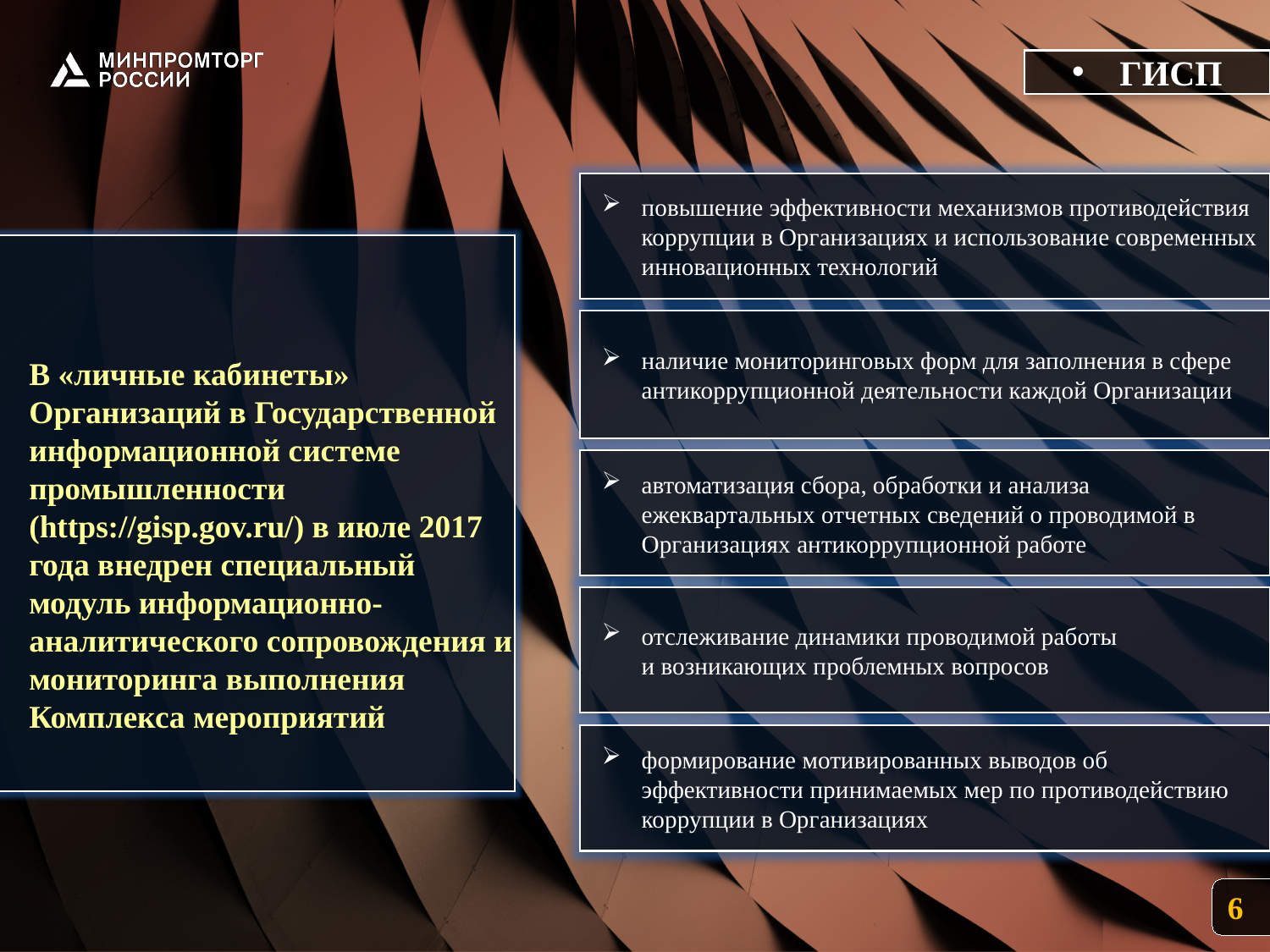

ГИСП
повышение эффективности механизмов противодействия коррупции в Организациях и использование современных инновационных технологий

В «личные кабинеты» Организаций в Государственной информационной системе промышленности (https://gisp.gov.ru/) в июле 2017 года внедрен специальный модуль информационно-аналитического сопровождения и мониторинга выполнения Комплекса мероприятий
наличие мониторинговых форм для заполнения в сфере антикоррупционной деятельности каждой Организации
автоматизация сбора, обработки и анализа ежеквартальных отчетных сведений о проводимой в Организациях антикоррупционной работе
отслеживание динамики проводимой работы
и возникающих проблемных вопросов
формирование мотивированных выводов об эффективности принимаемых мер по противодействию коррупции в Организациях
6